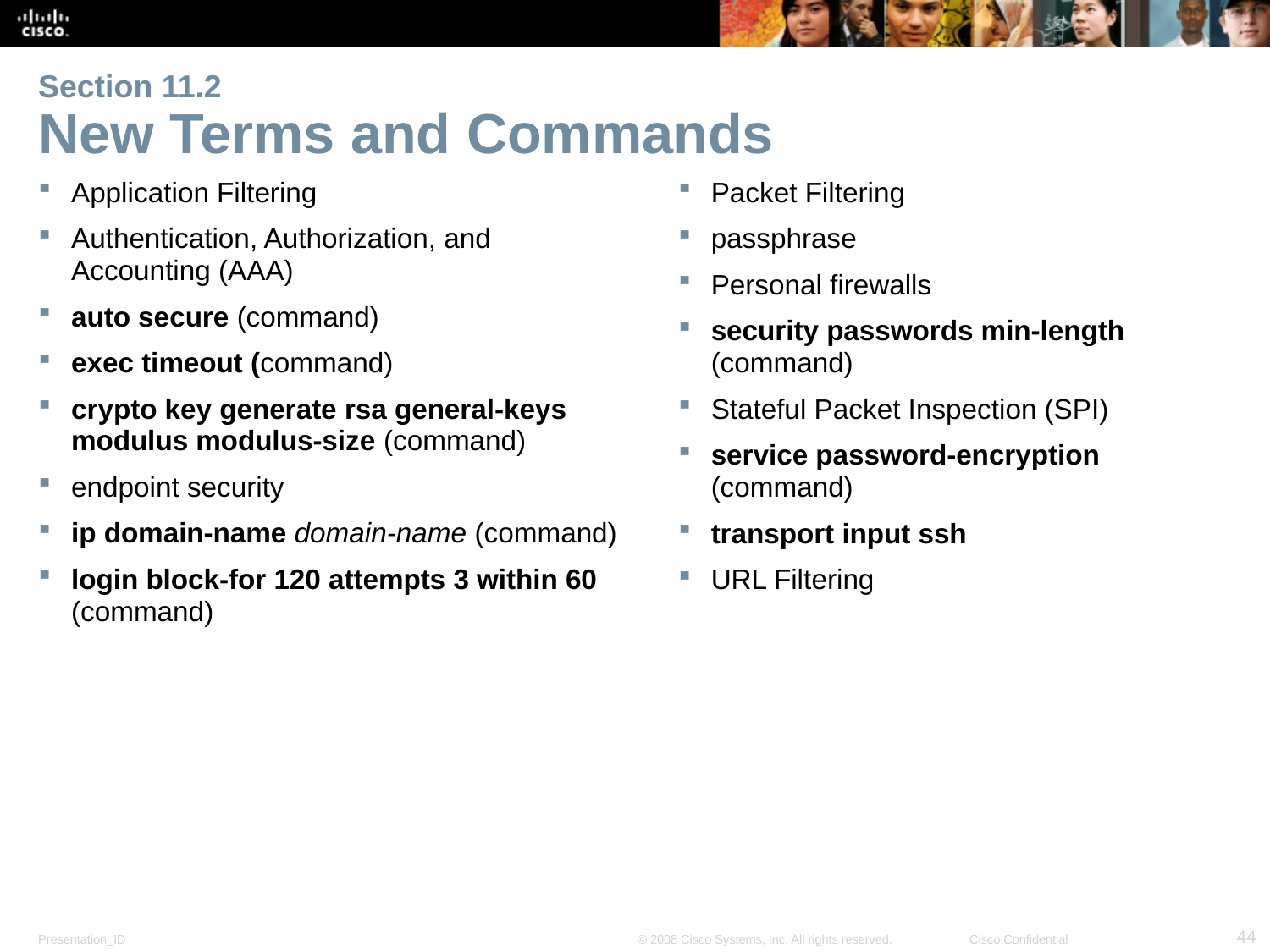

# Section 11.2 New Terms and Commands
Application Filtering
Authentication, Authorization, and Accounting (AAA)
auto secure (command)
exec timeout (command)
crypto key generate rsa general-keys modulus modulus-size (command)
endpoint security
ip domain-name domain-name (command)
login block-for 120 attempts 3 within 60 (command)

Packet Filtering
passphrase
Personal firewalls
security passwords min-length (command)
Stateful Packet Inspection (SPI)
service password-encryption (command)
transport input ssh
URL Filtering